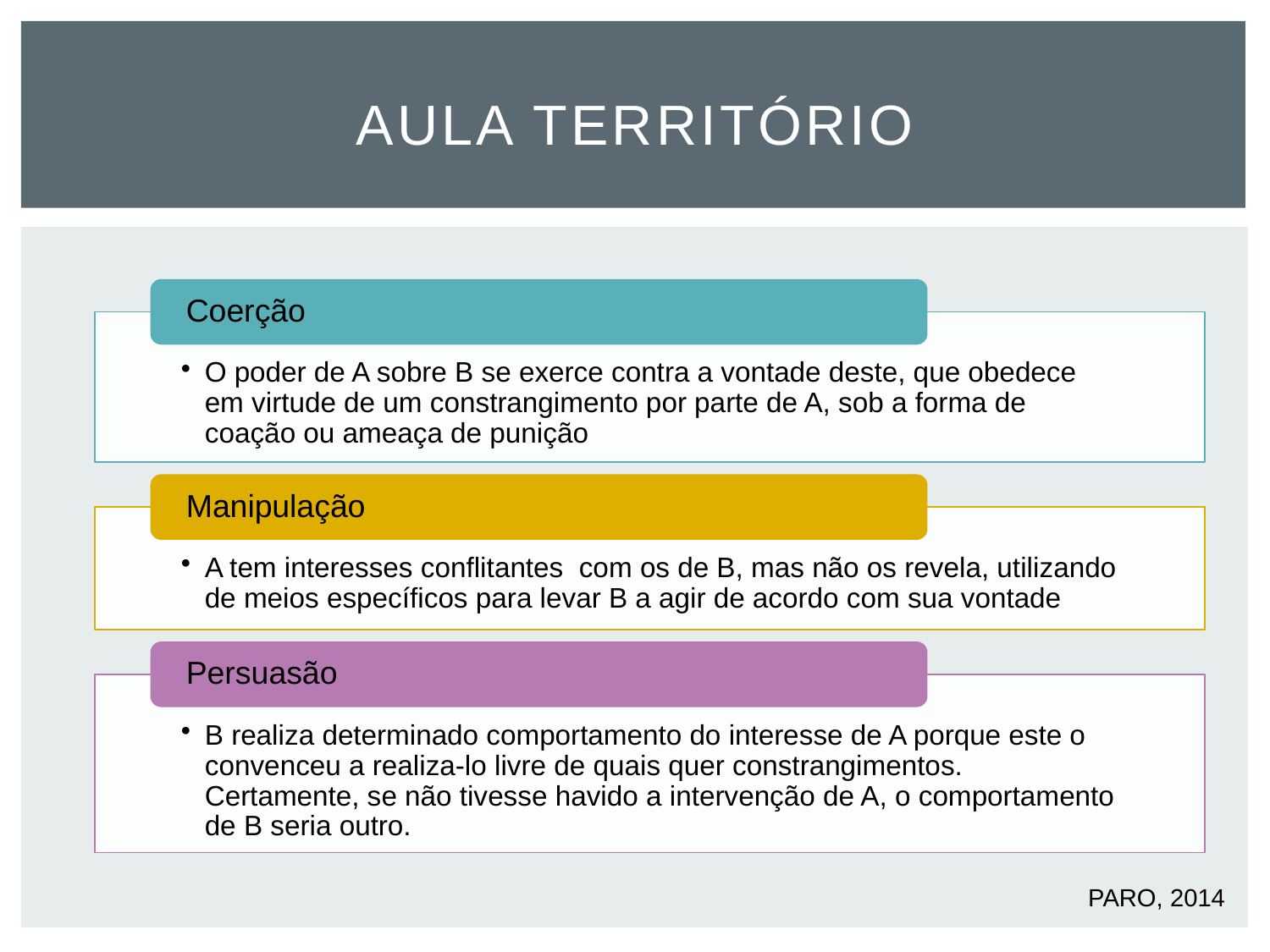

# Aula Território
O poder de A sobre B se exerce contra a vontade deste, que obedece em virtude de um constrangimento por parte de A, sob a forma de coação ou ameaça de punição
Coerção
A tem interesses conflitantes  com os de B, mas não os revela, utilizando de meios específicos para levar B a agir de acordo com sua vontade
Manipulação
B realiza determinado comportamento do interesse de A porque este o convenceu a realiza-lo livre de quais quer constrangimentos. Certamente, se não tivesse havido a intervenção de A, o comportamento de B seria outro.
Persuasão
PARO, 2014